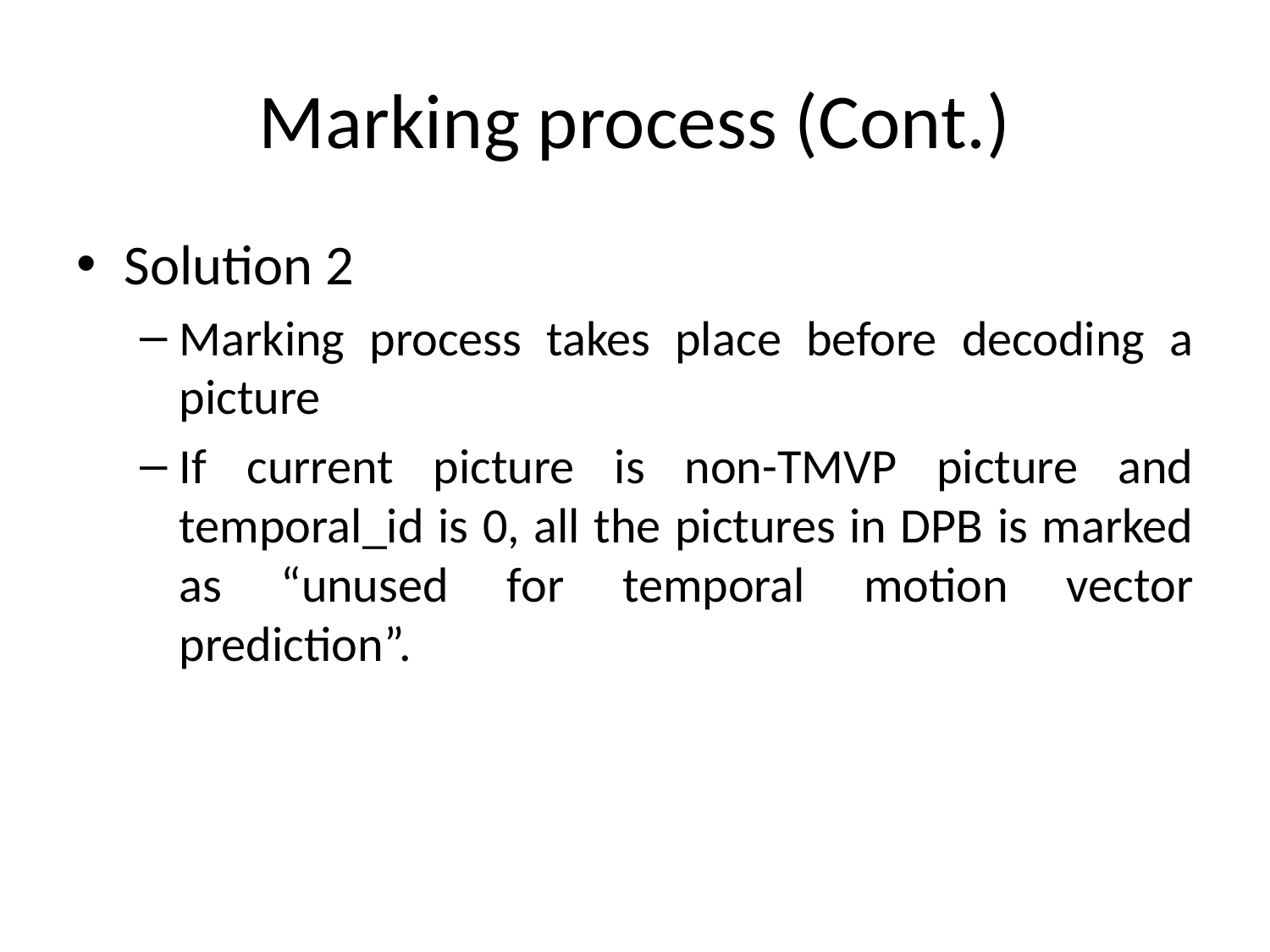

# Marking process (Cont.)
Solution 2
Marking process takes place before decoding a picture
If current picture is non-TMVP picture and temporal_id is 0, all the pictures in DPB is marked as “unused for temporal motion vector prediction”.